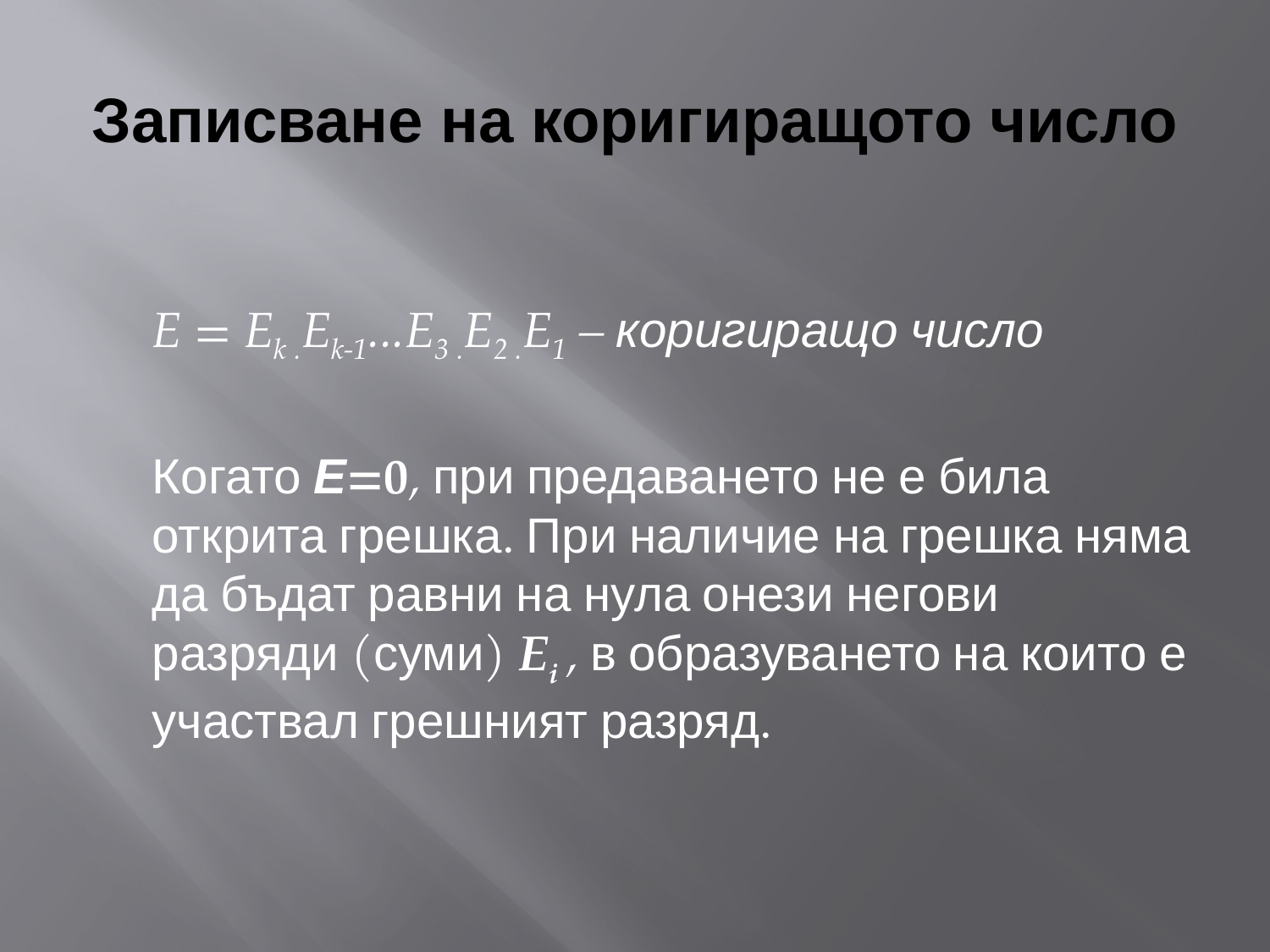

# Записване на коригиращото число

	E = Ek .Ek-1...E3 .E2 .E1 – коригиращо число

	Когато Е=0, при предаването не е била открита грешка. При наличие на грешка няма да бъдат равни на нула онези негови разряди (суми) Ei , в образуването на които е участвал грешният разряд.